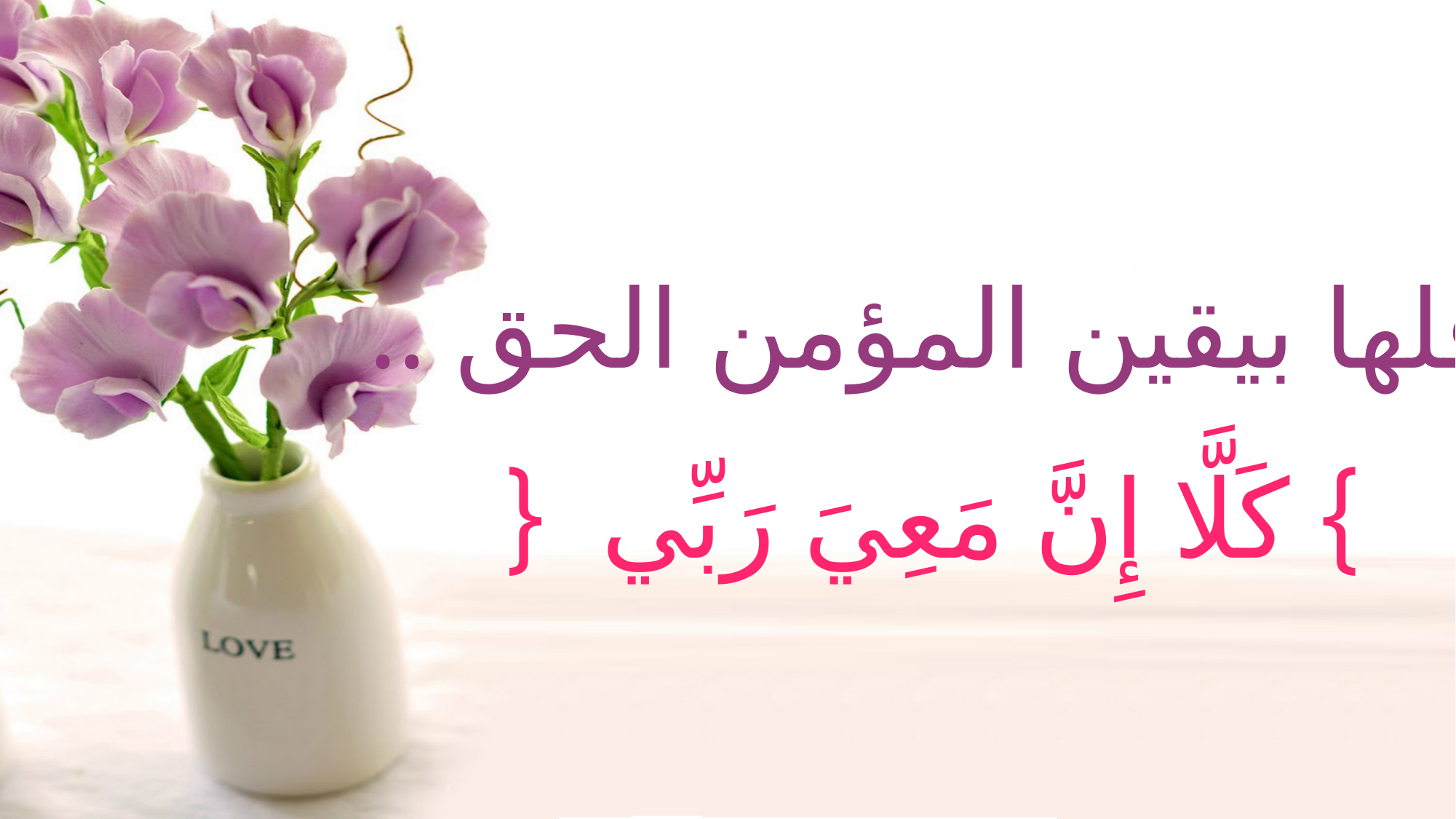

# قلها بيقين المؤمن الحق .. } كَلَّا إِنَّ مَعِيَ رَبِّي  {